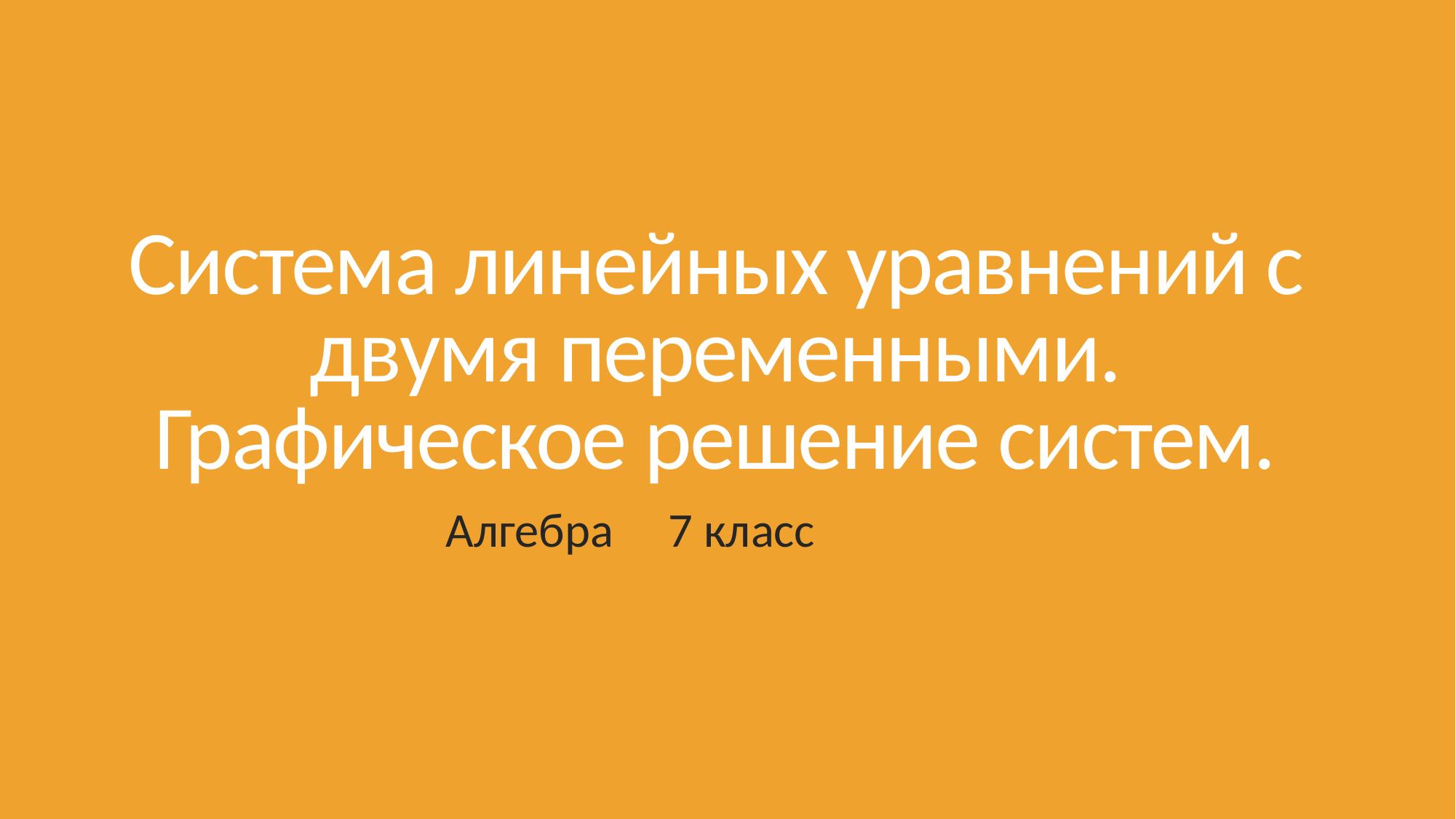

# Система линейных уравнений с двумя переменными. Графическое решение систем.
Алгебра     7 класс